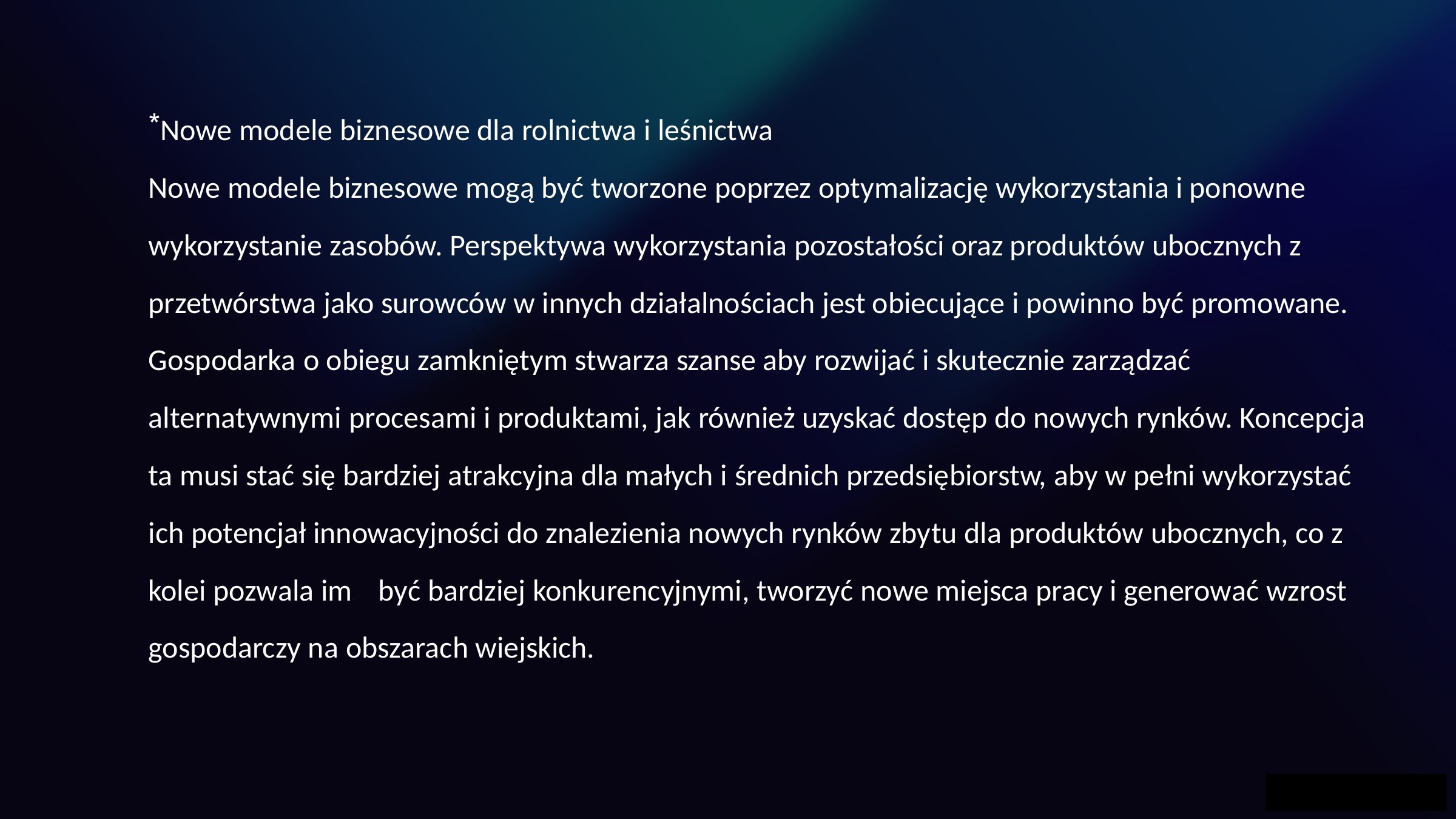

Nowe modele biznesowe dla rolnictwa i leśnictwa
Nowe modele biznesowe mogą być tworzone poprzez optymalizację wykorzystania i ponowne wykorzystanie zasobów. Perspektywa wykorzystania pozostałości oraz produktów ubocznych z przetwórstwa jako surowców w innych działalnościach jest obiecujące i powinno być promowane. Gospodarka o obiegu zamkniętym stwarza szanse aby rozwijać i skutecznie zarządzać alternatywnymi procesami i produktami, jak również uzyskać dostęp do nowych rynków. Koncepcja ta musi stać się bardziej atrakcyjna dla małych i średnich przedsiębiorstw, aby w pełni wykorzystać ich potencjał innowacyjności do znalezienia nowych rynków zbytu dla produktów ubocznych, co z kolei pozwala im  być bardziej konkurencyjnymi, tworzyć nowe miejsca pracy i generować wzrost gospodarczy na obszarach wiejskich.